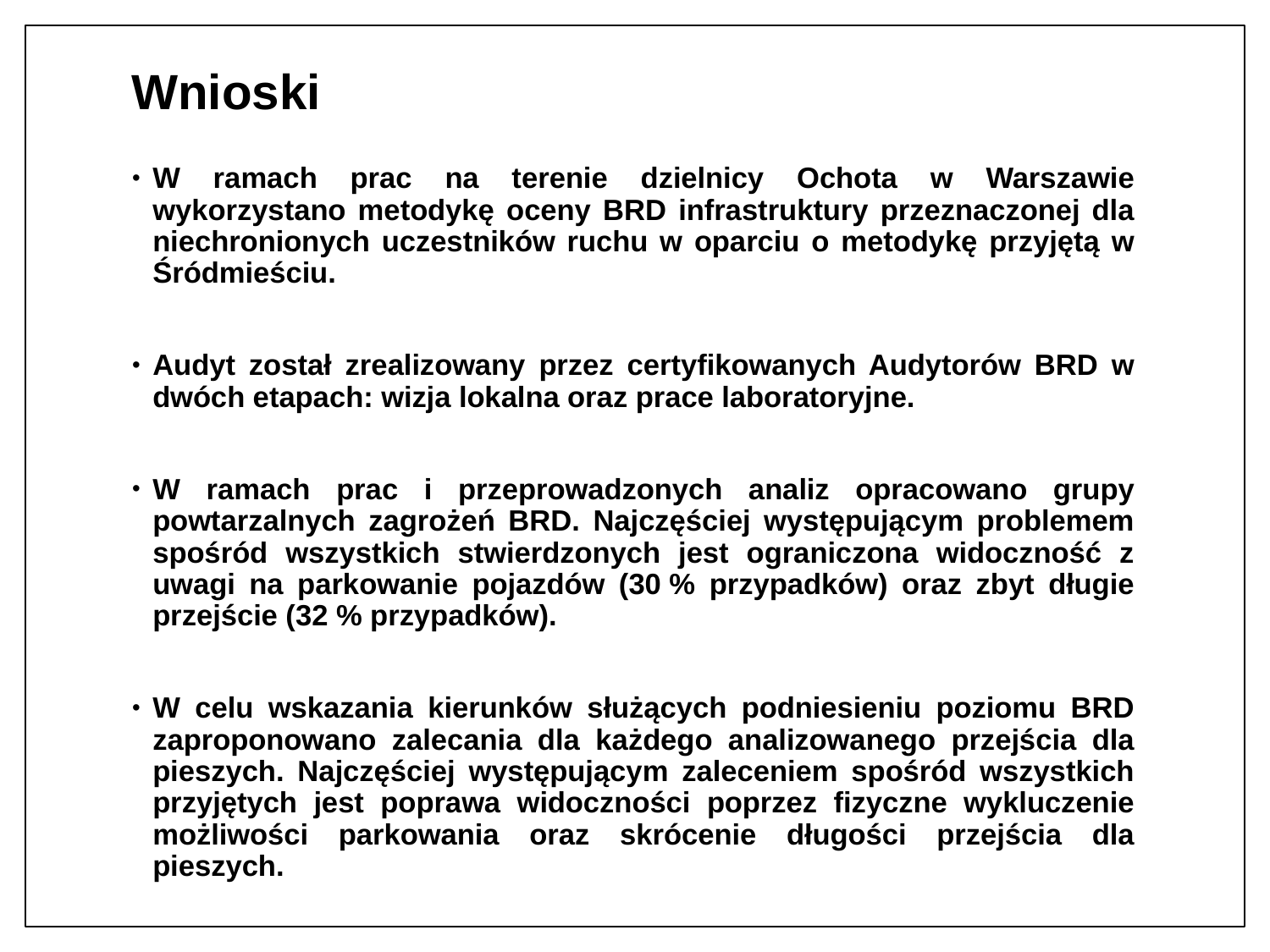

# Wnioski
W ramach prac na terenie dzielnicy Ochota w Warszawie wykorzystano metodykę oceny BRD infrastruktury przeznaczonej dla niechronionych uczestników ruchu w oparciu o metodykę przyjętą w Śródmieściu.

Audyt został zrealizowany przez certyfikowanych Audytorów BRD w dwóch etapach: wizja lokalna oraz prace laboratoryjne.

W ramach prac i przeprowadzonych analiz opracowano grupy powtarzalnych zagrożeń BRD. Najczęściej występującym problemem spośród wszystkich stwierdzonych jest ograniczona widoczność z uwagi na parkowanie pojazdów (30 % przypadków) oraz zbyt długie przejście (32 % przypadków).

W celu wskazania kierunków służących podniesieniu poziomu BRD zaproponowano zalecania dla każdego analizowanego przejścia dla pieszych. Najczęściej występującym zaleceniem spośród wszystkich przyjętych jest poprawa widoczności poprzez fizyczne wykluczenie możliwości parkowania oraz skrócenie długości przejścia dla pieszych.